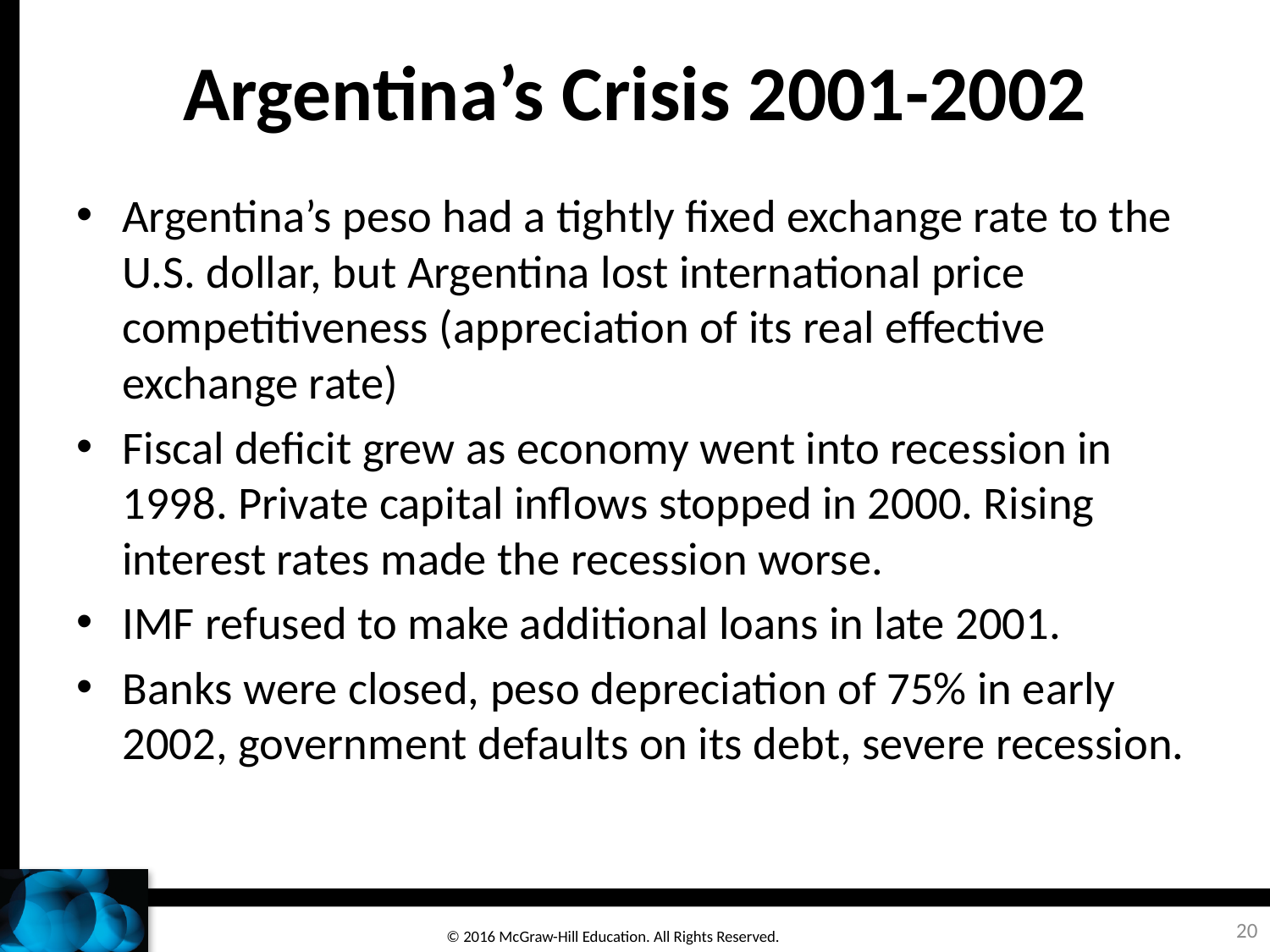

# Argentina’s Crisis 2001-2002
Argentina’s peso had a tightly fixed exchange rate to the U.S. dollar, but Argentina lost international price competitiveness (appreciation of its real effective exchange rate)
Fiscal deficit grew as economy went into recession in 1998. Private capital inflows stopped in 2000. Rising interest rates made the recession worse.
IMF refused to make additional loans in late 2001.
Banks were closed, peso depreciation of 75% in early 2002, government defaults on its debt, severe recession.
20
© 2016 McGraw-Hill Education. All Rights Reserved.